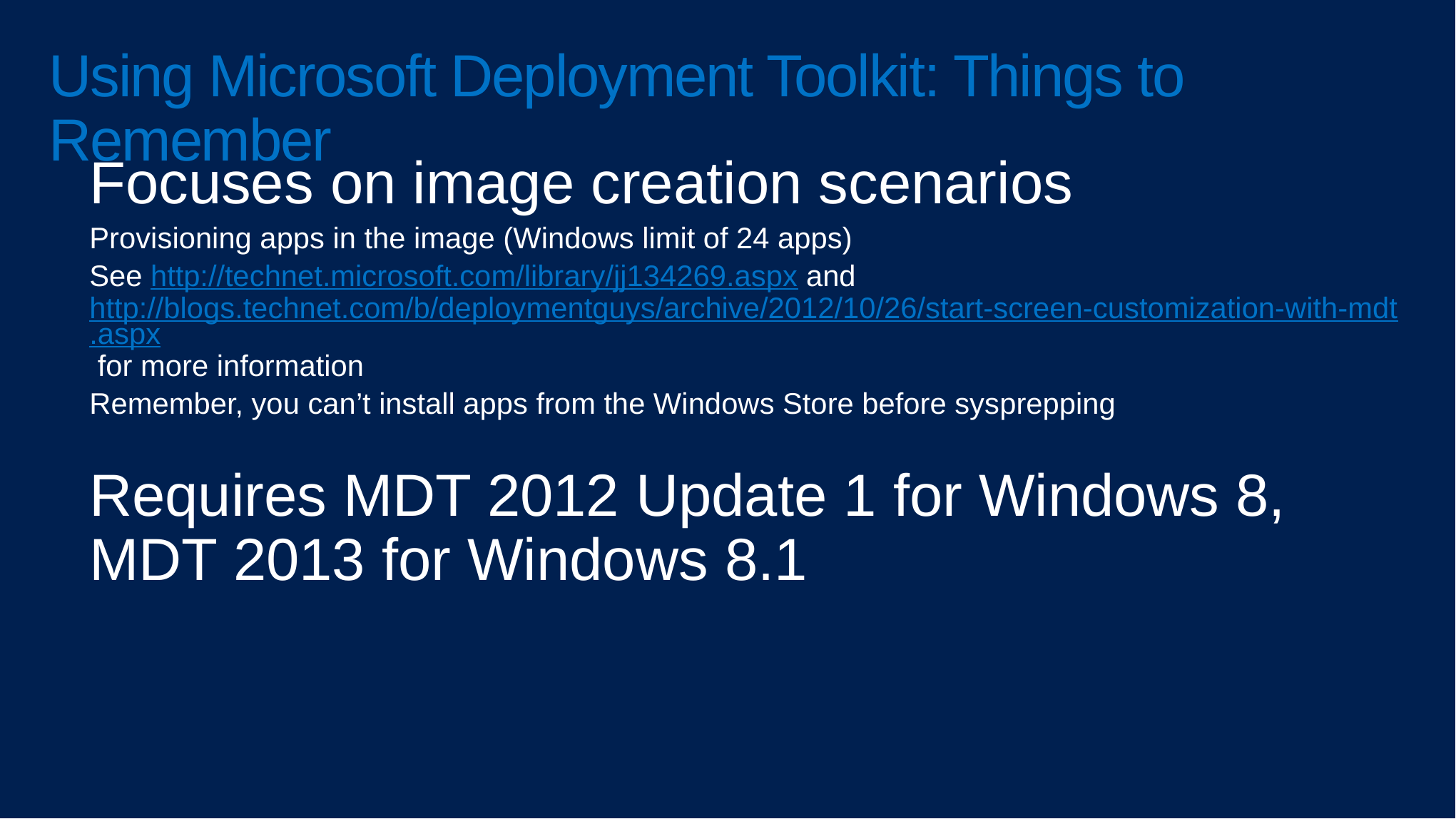

# Using Microsoft Deployment Toolkit: Things to Remember
Focuses on image creation scenarios
Provisioning apps in the image (Windows limit of 24 apps)
See http://technet.microsoft.com/library/jj134269.aspx and http://blogs.technet.com/b/deploymentguys/archive/2012/10/26/start-screen-customization-with-mdt.aspx for more information
Remember, you can’t install apps from the Windows Store before sysprepping
Requires MDT 2012 Update 1 for Windows 8, MDT 2013 for Windows 8.1